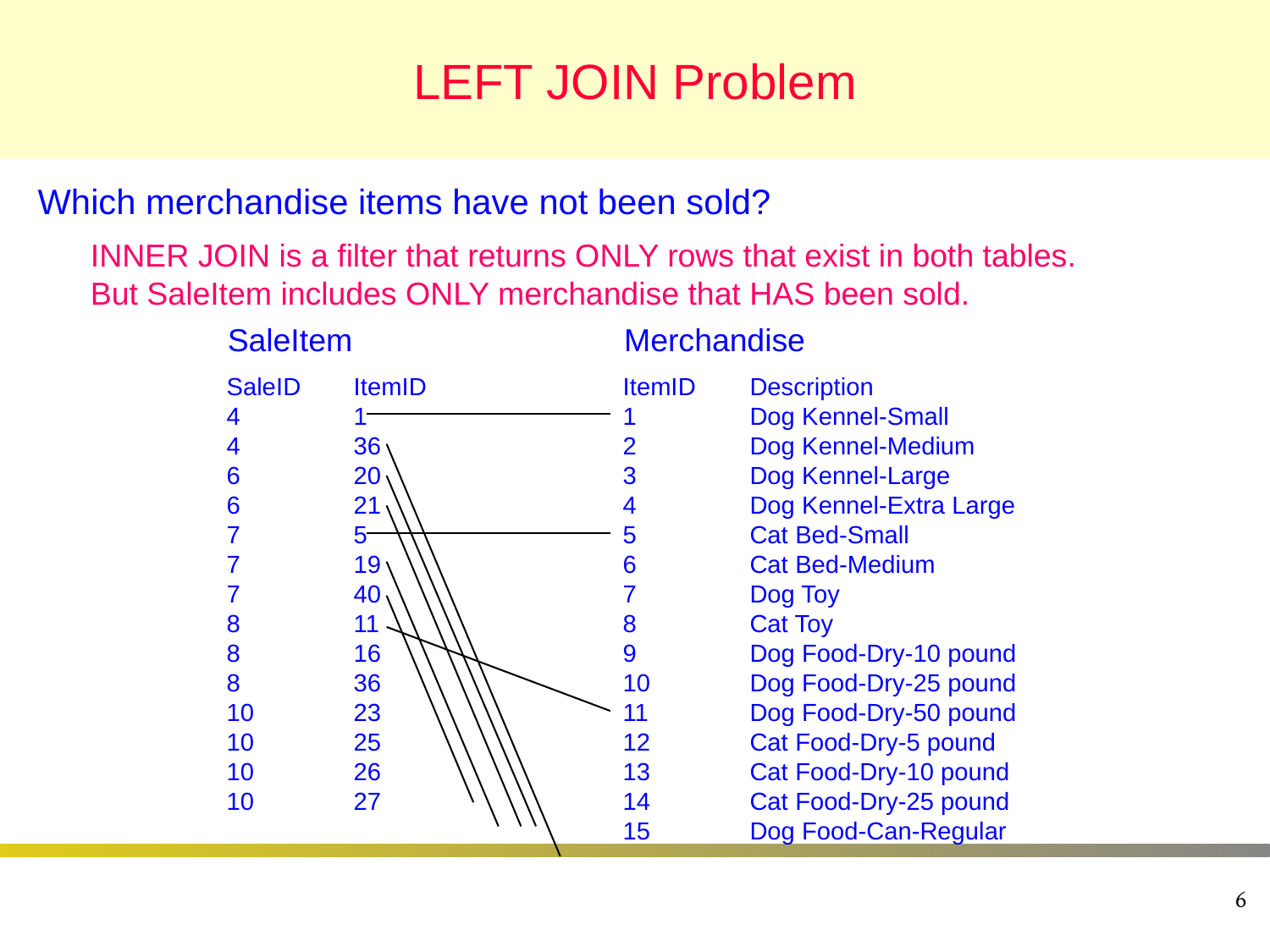

# LEFT JOIN Problem
Which merchandise items have not been sold?
INNER JOIN is a filter that returns ONLY rows that exist in both tables.
But SaleItem includes ONLY merchandise that HAS been sold.
SaleItem
Merchandise
SaleID	ItemID
4	1
4	36
6	20
6	21
7	5
7	19
7	40
8	11
8	16
8	36
10	23
10	25
10	26
10	27
ItemID	Description
1	Dog Kennel-Small
2	Dog Kennel-Medium
3	Dog Kennel-Large
4	Dog Kennel-Extra Large
5	Cat Bed-Small
6	Cat Bed-Medium
7	Dog Toy
8	Cat Toy
9	Dog Food-Dry-10 pound
10	Dog Food-Dry-25 pound
11	Dog Food-Dry-50 pound
12	Cat Food-Dry-5 pound
13	Cat Food-Dry-10 pound
14	Cat Food-Dry-25 pound
15	Dog Food-Can-Regular
6